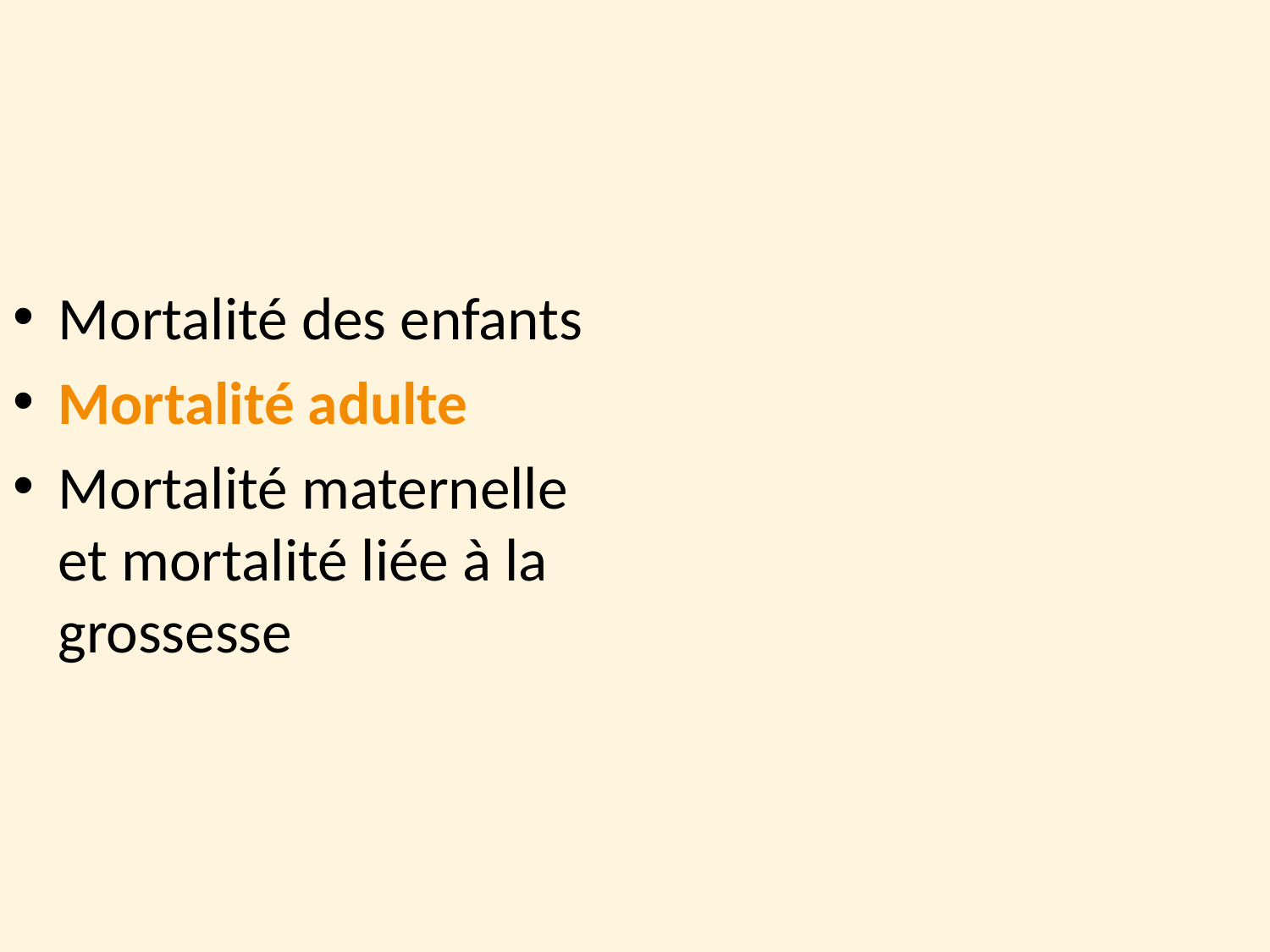

Mortalité des enfants
Mortalité adulte
Mortalité maternelle et mortalité liée à la grossesse